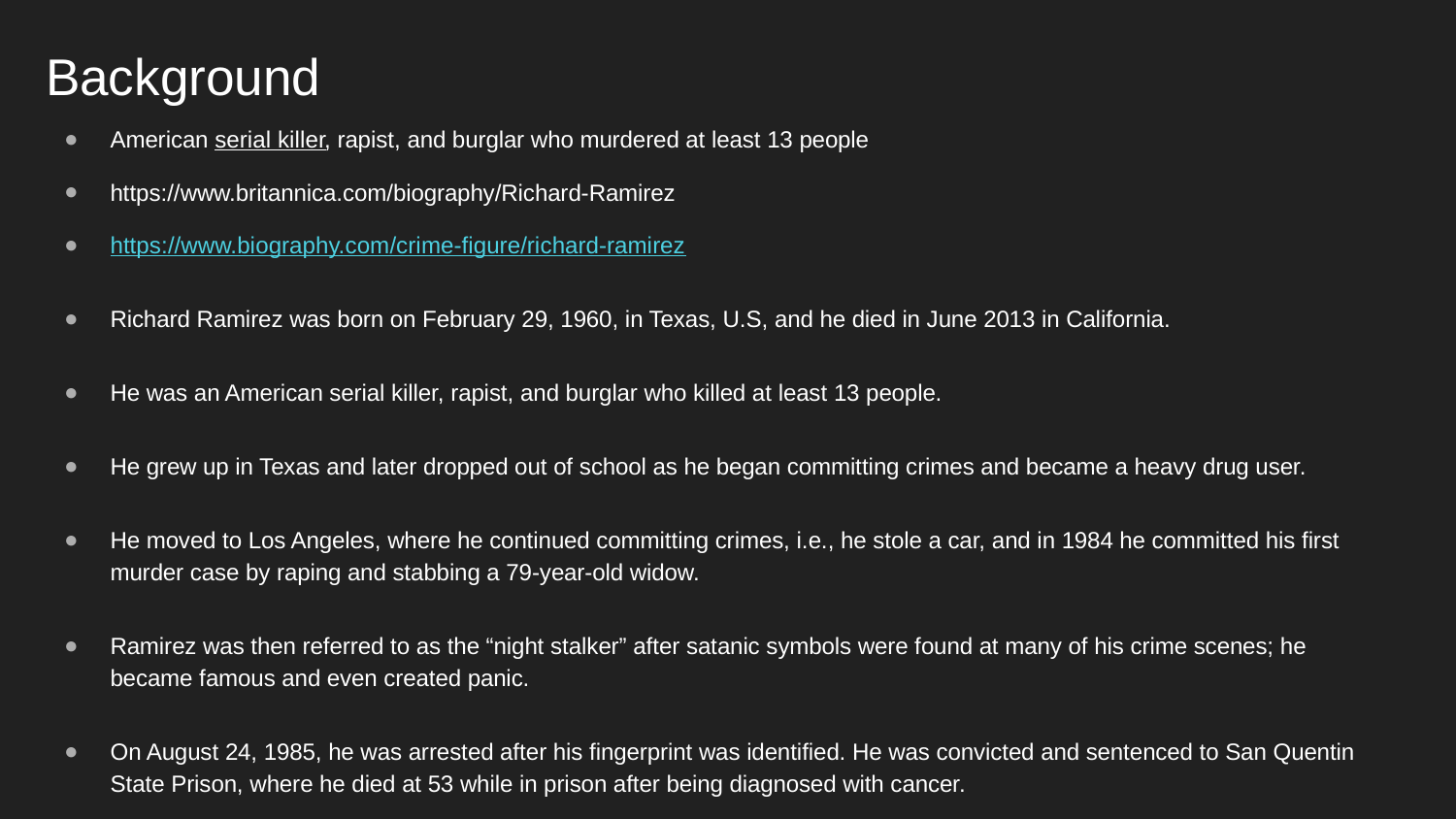

# Background
American serial killer, rapist, and burglar who murdered at least 13 people
https://www.britannica.com/biography/Richard-Ramirez
https://www.biography.com/crime-figure/richard-ramirez
Richard Ramirez was born on February 29, 1960, in Texas, U.S, and he died in June 2013 in California.
He was an American serial killer, rapist, and burglar who killed at least 13 people.
He grew up in Texas and later dropped out of school as he began committing crimes and became a heavy drug user.
He moved to Los Angeles, where he continued committing crimes, i.e., he stole a car, and in 1984 he committed his first murder case by raping and stabbing a 79-year-old widow.
Ramirez was then referred to as the “night stalker” after satanic symbols were found at many of his crime scenes; he became famous and even created panic.
On August 24, 1985, he was arrested after his fingerprint was identified. He was convicted and sentenced to San Quentin State Prison, where he died at 53 while in prison after being diagnosed with cancer.